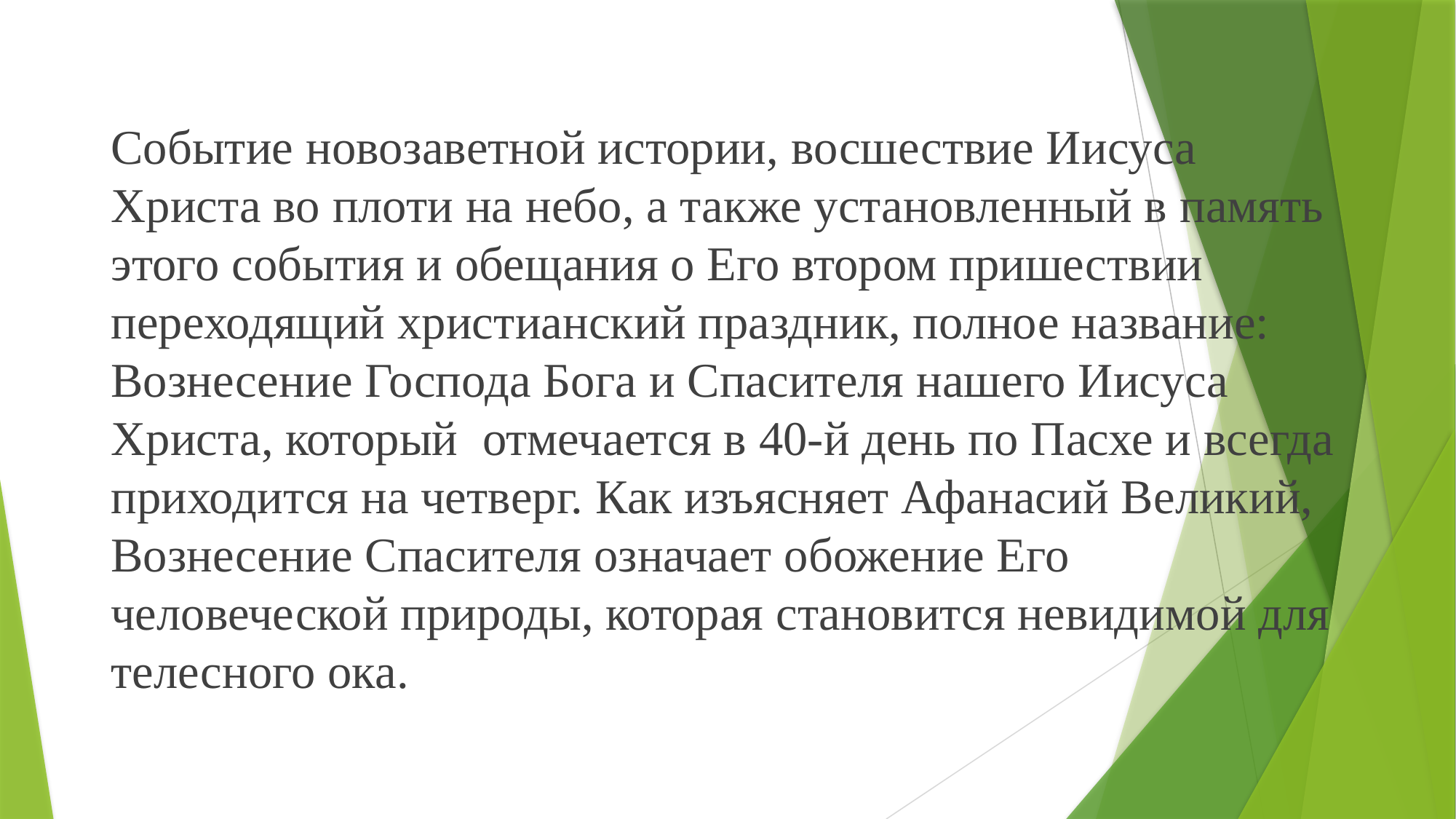

#
Событие новозаветной истории, восшествие Иисуса Христа во плоти на небо, а также установленный в память этого события и обещания о Его втором пришествии переходящий христианский праздник, полное название: Вознесение Господа Бога и Спасителя нашего Иисуса Христа, который  отмечается в 40-й день по Пасхе и всегда приходится на четверг. Как изъясняет Афанасий Великий, Вознесение Спасителя означает обожение Его человеческой природы, которая становится невидимой для телесного ока.